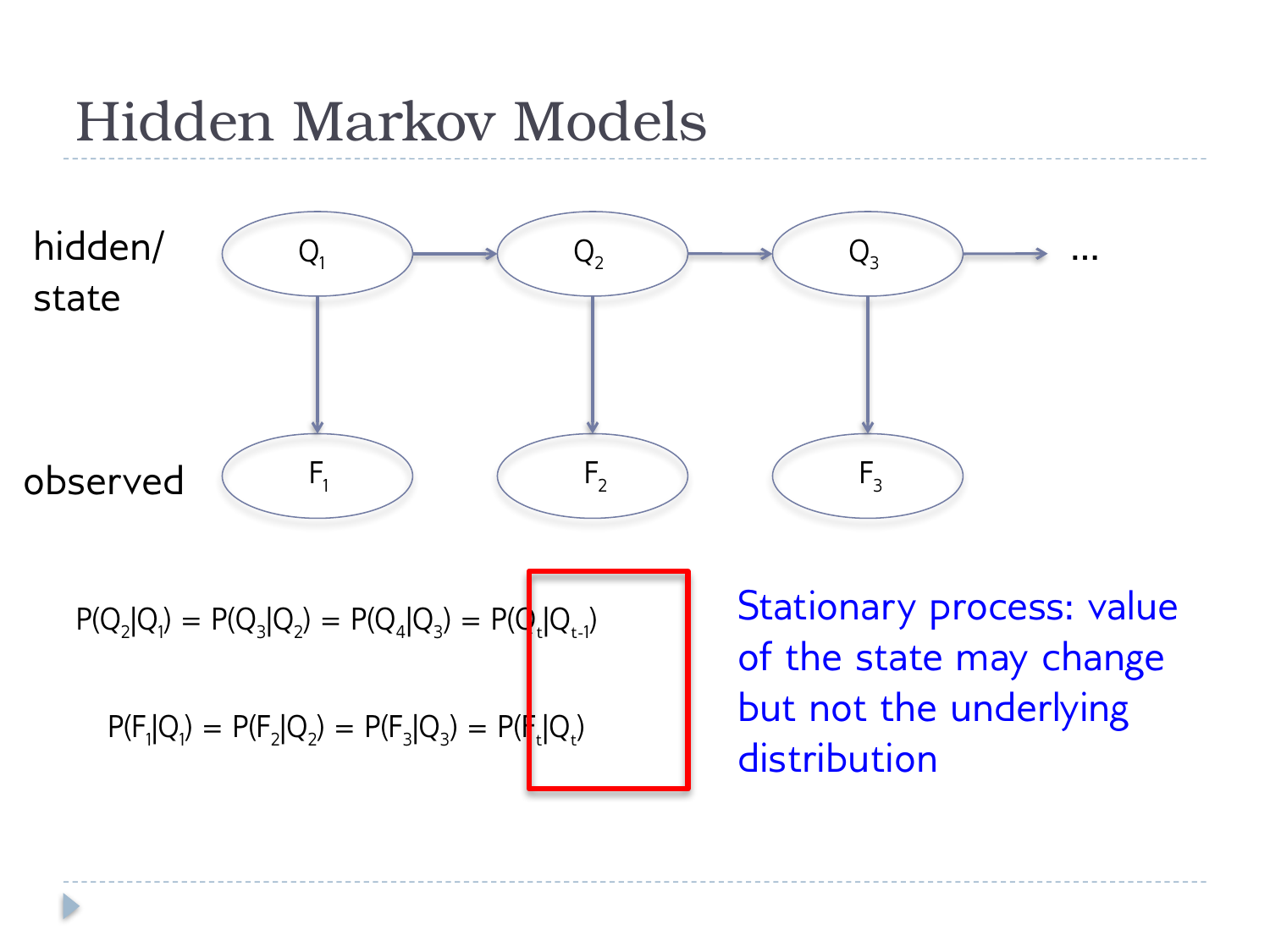

# Hidden Markov Models
hidden/state

…
Q1
Q2
Q3

observed
F1
F2
F3

Stationary process: value of the state may change but not the underlying distribution
P(Q2|Q1) = P(Q3|Q2) = P(Q4|Q3) = P(Qt|Qt-1)
P(F1|Q1) = P(F2|Q2) = P(F3|Q3) = P(Ft|Qt)